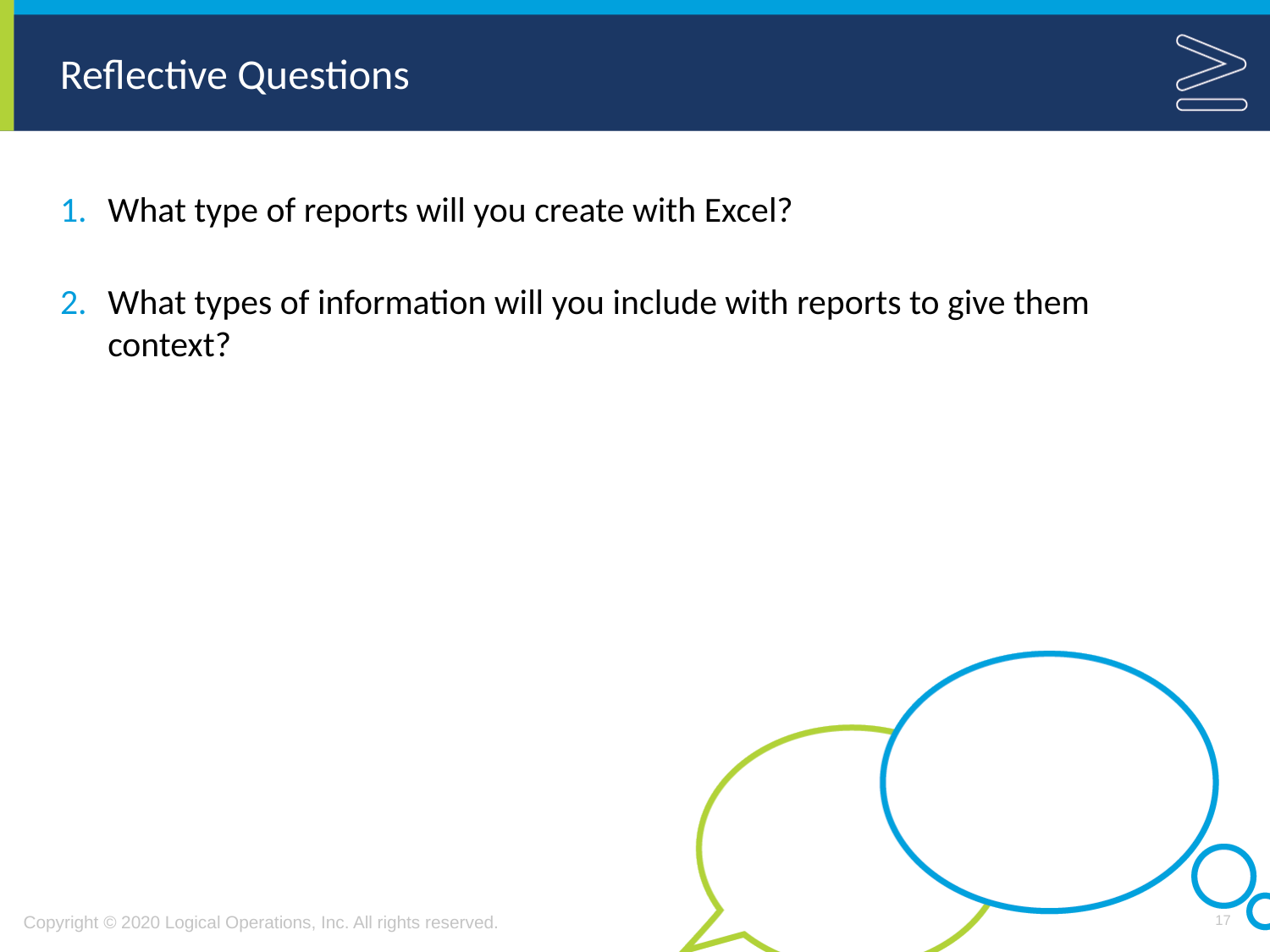

What type of reports will you create with Excel?
What types of information will you include with reports to give them context?
17